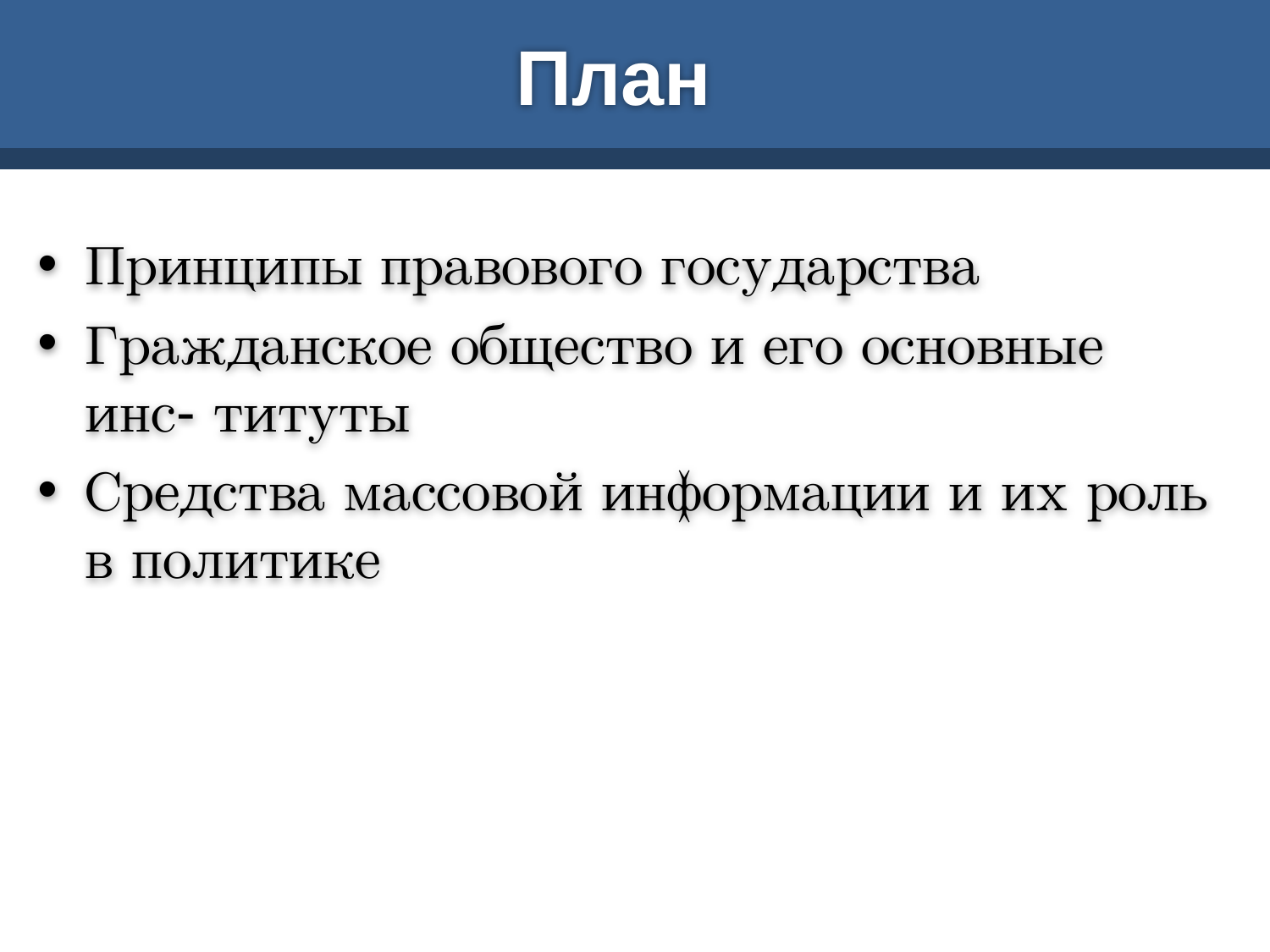

# План
Принципы правового государства
Гражданское общество и его основные инс- титуты
Средства массовой информации и их роль в политике